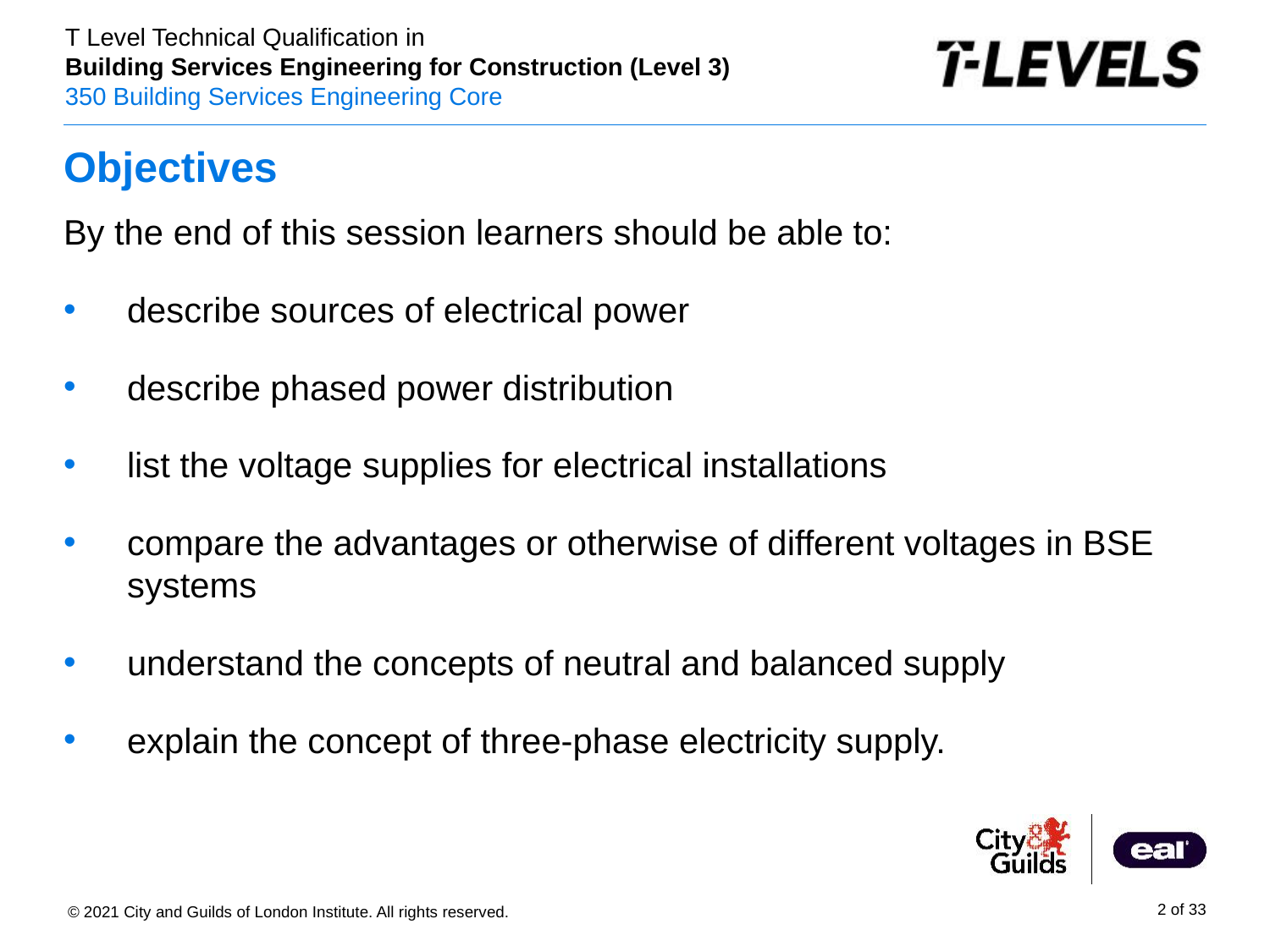

# Objectives
By the end of this session learners should be able to:
describe sources of electrical power
describe phased power distribution
list the voltage supplies for electrical installations
compare the advantages or otherwise of different voltages in BSE systems
understand the concepts of neutral and balanced supply
explain the concept of three-phase electricity supply.